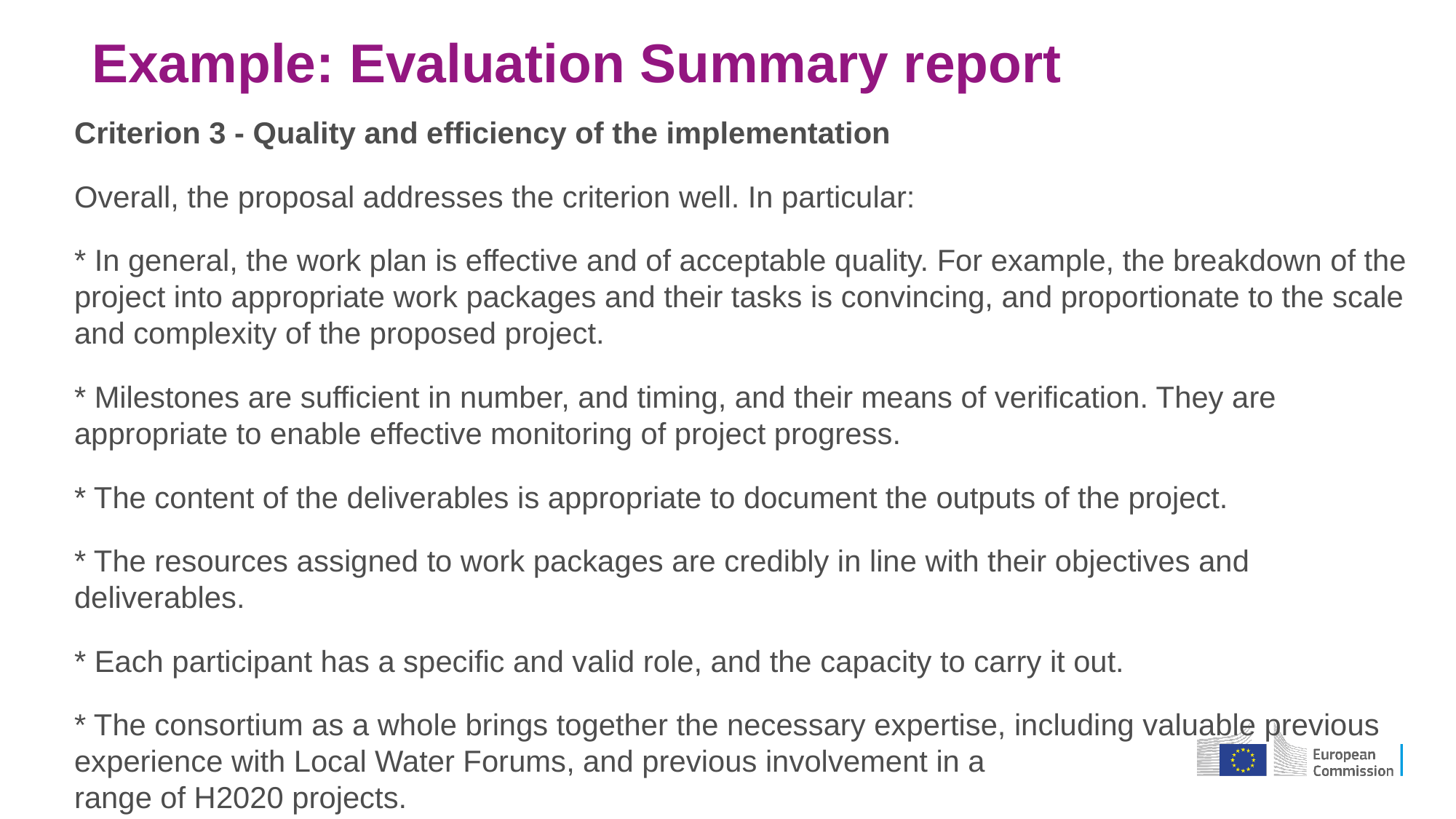

# Example: Evaluation Summary report
Criterion 3 - Quality and efficiency of the implementation
Overall, the proposal addresses the criterion well. In particular:
* In general, the work plan is effective and of acceptable quality. For example, the breakdown of the project into appropriate work packages and their tasks is convincing, and proportionate to the scale and complexity of the proposed project.
* Milestones are sufficient in number, and timing, and their means of verification. They are appropriate to enable effective monitoring of project progress.
* The content of the deliverables is appropriate to document the outputs of the project.
* The resources assigned to work packages are credibly in line with their objectives and deliverables.
* Each participant has a specific and valid role, and the capacity to carry it out.
* The consortium as a whole brings together the necessary expertise, including valuable previous experience with Local Water Forums, and previous involvement in a
range of H2020 projects.